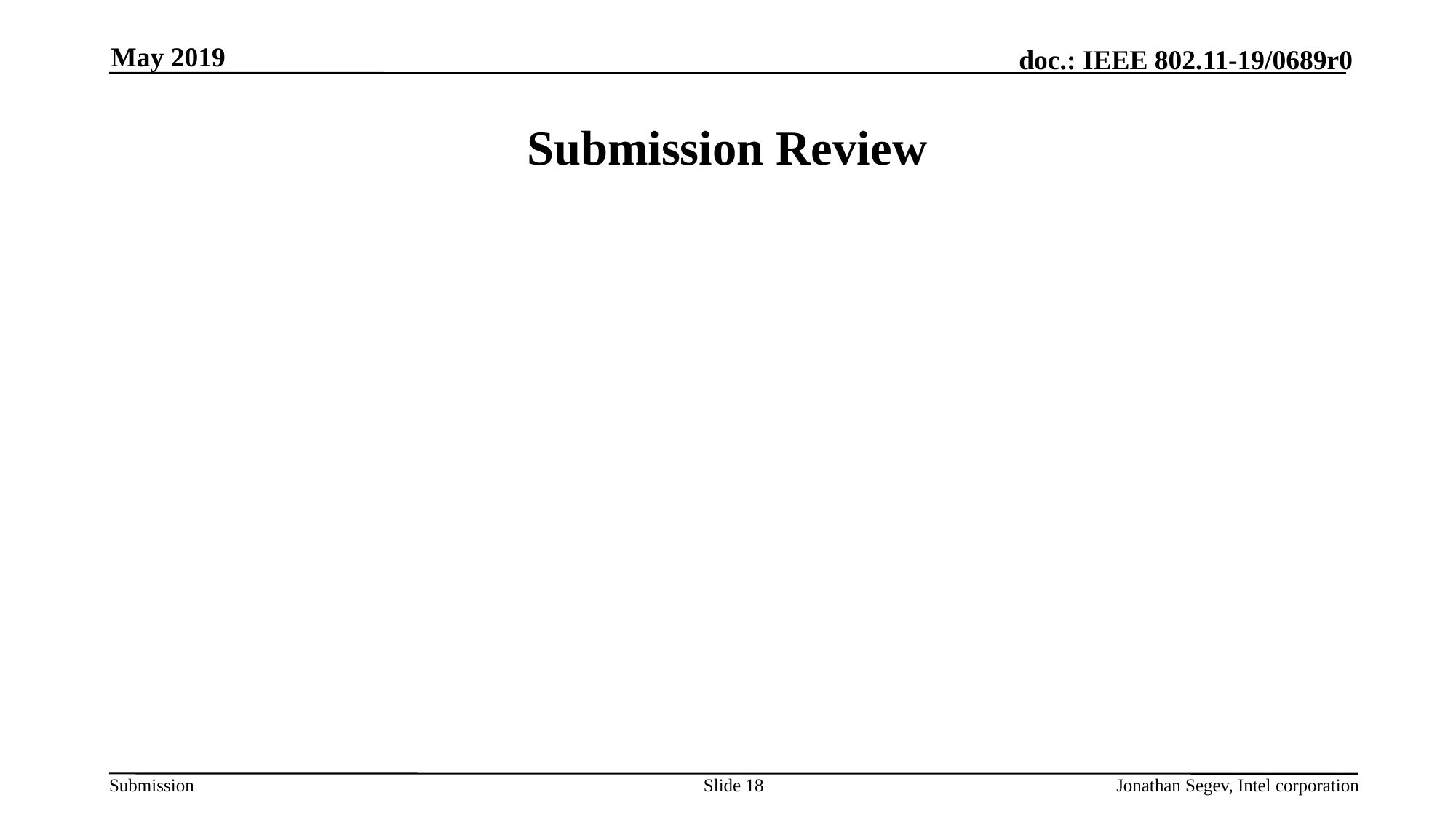

May 2019
# Submission Review

Slide 18
Jonathan Segev, Intel corporation